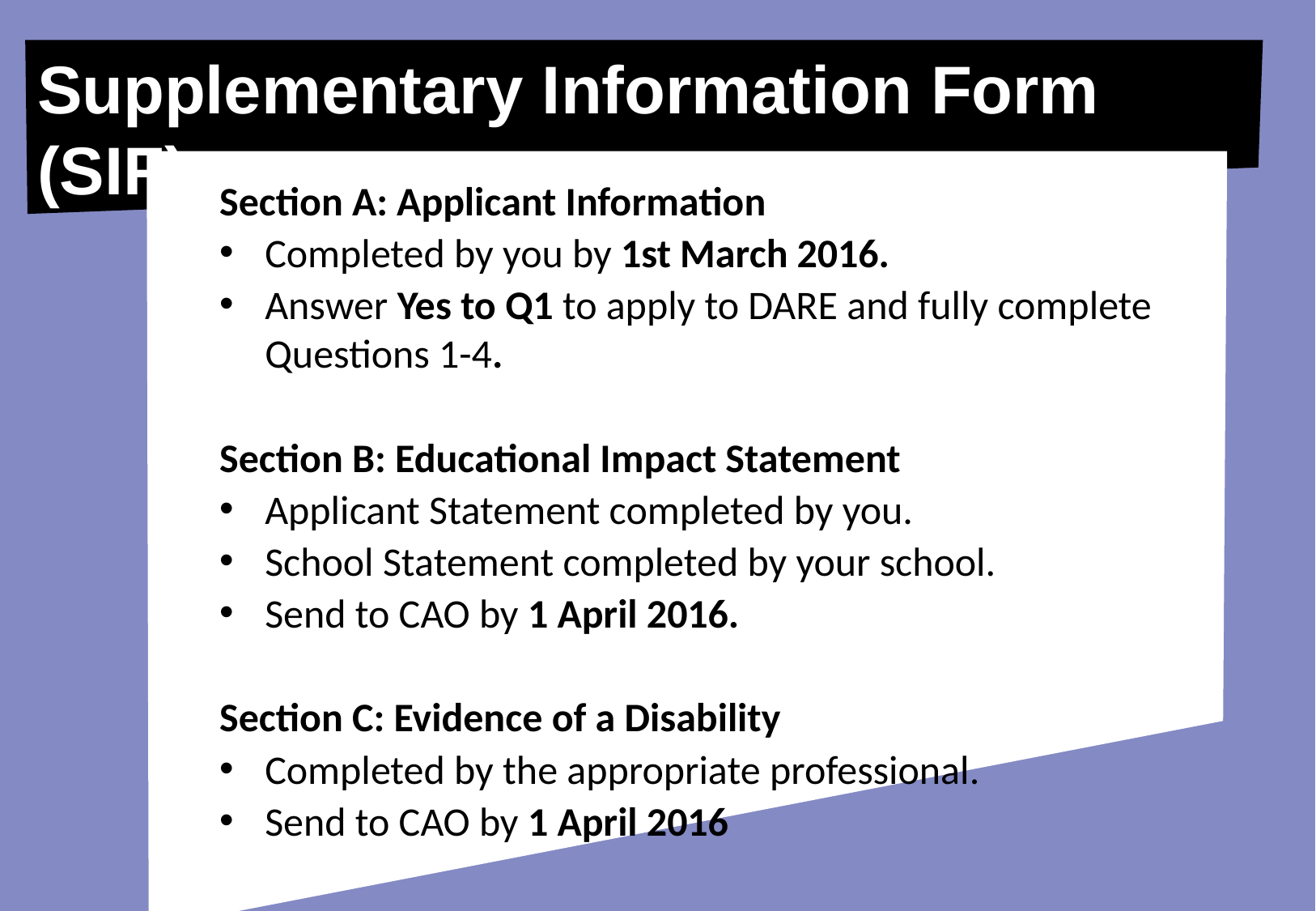

Supplementary Information Form (SIF)
Section A: Applicant Information
Completed by you by 1st March 2016.
Answer Yes to Q1 to apply to DARE and fully complete Questions 1-4.

Section B: Educational Impact Statement
Applicant Statement completed by you.
School Statement completed by your school.
Send to CAO by 1 April 2016.

Section C: Evidence of a Disability
Completed by the appropriate professional.
Send to CAO by 1 April 2016